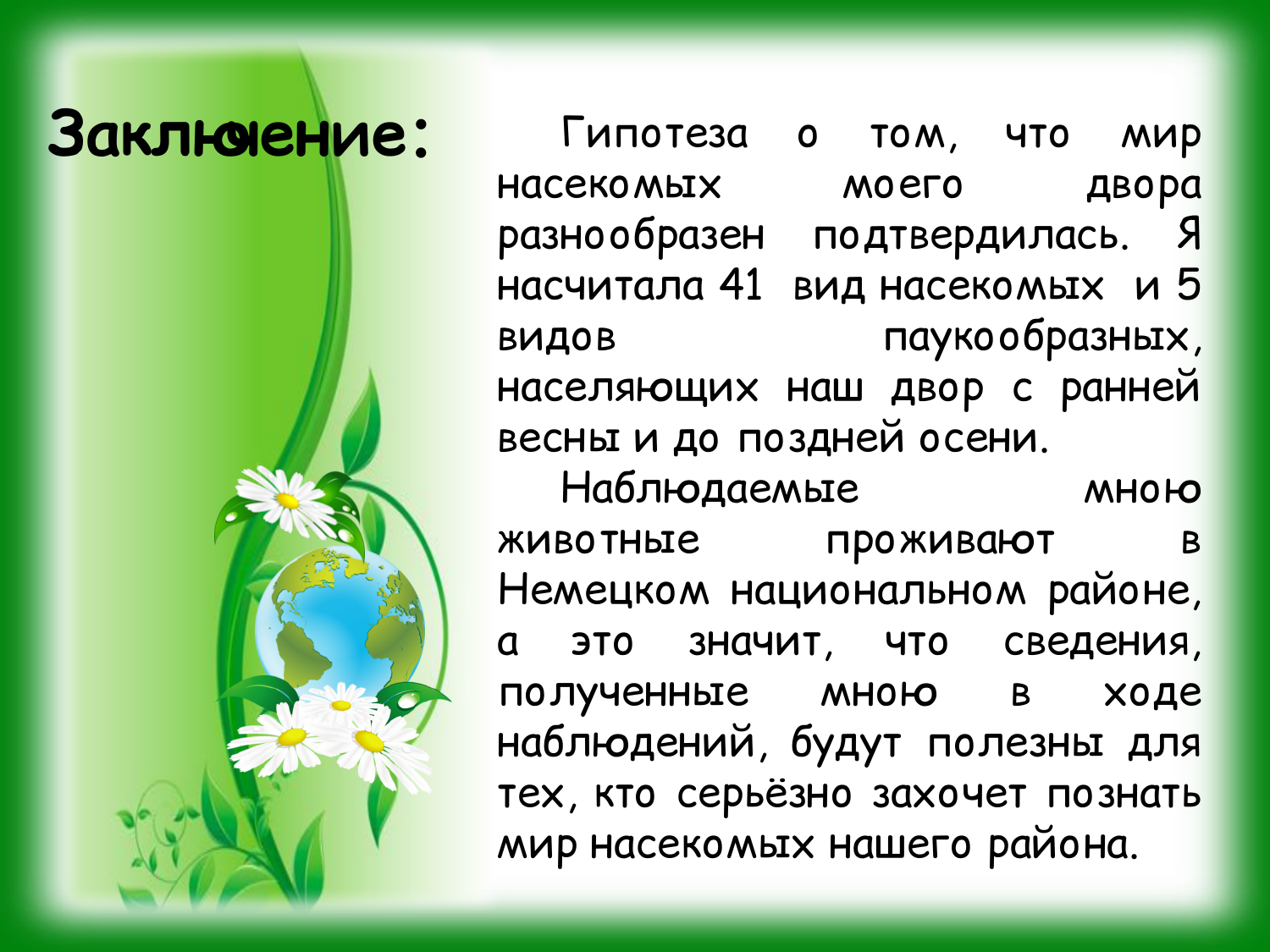

Заключение:

Гипотеза о том, что мир насекомых моего двора разнообразен подтвердилась. Я насчитала 41  вид насекомых  и 5 видов паукообразных, населяющих наш двор с ранней весны и до поздней осени.
Наблюдаемые мною животные проживают в Немецком национальном районе, а это значит, что сведения, полученные мною в ходе наблюдений, будут полезны для тех, кто серьёзно захочет познать мир насекомых нашего района.